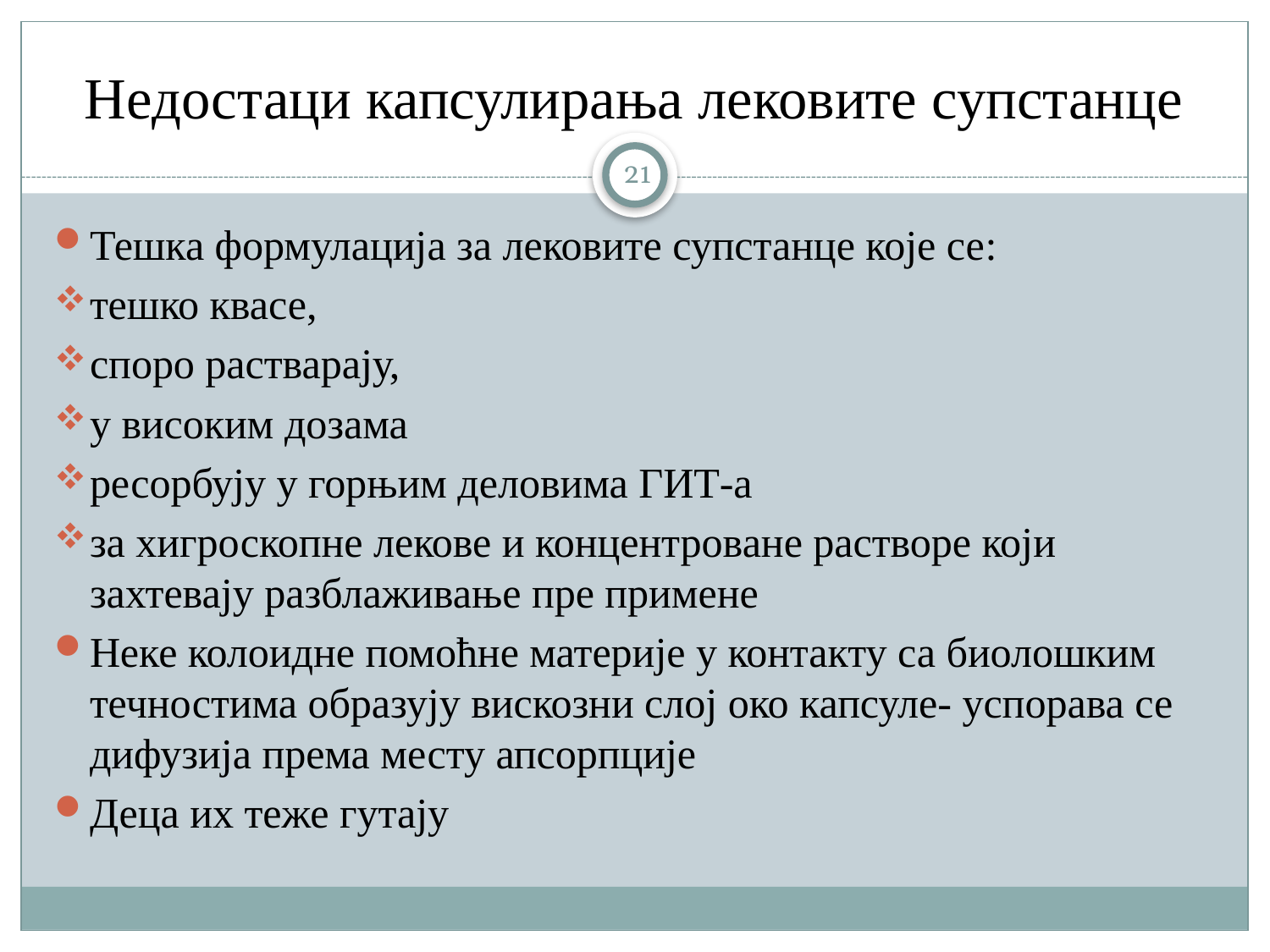

# Недостаци капсулирања лековите супстанце
21
Тешка формулација за лековите супстанце које се:
тешко квасе,
споро растварају,
у високим дозама
ресорбују у горњим деловима ГИТ-а
за хигроскопне лекове и концентроване растворе који захтевају разблаживање пре примене
Неке колоидне помоћне материје у контакту са биолошким течностима образују вискозни слој око капсуле- успорава се дифузија према месту апсорпције
Деца их теже гутају